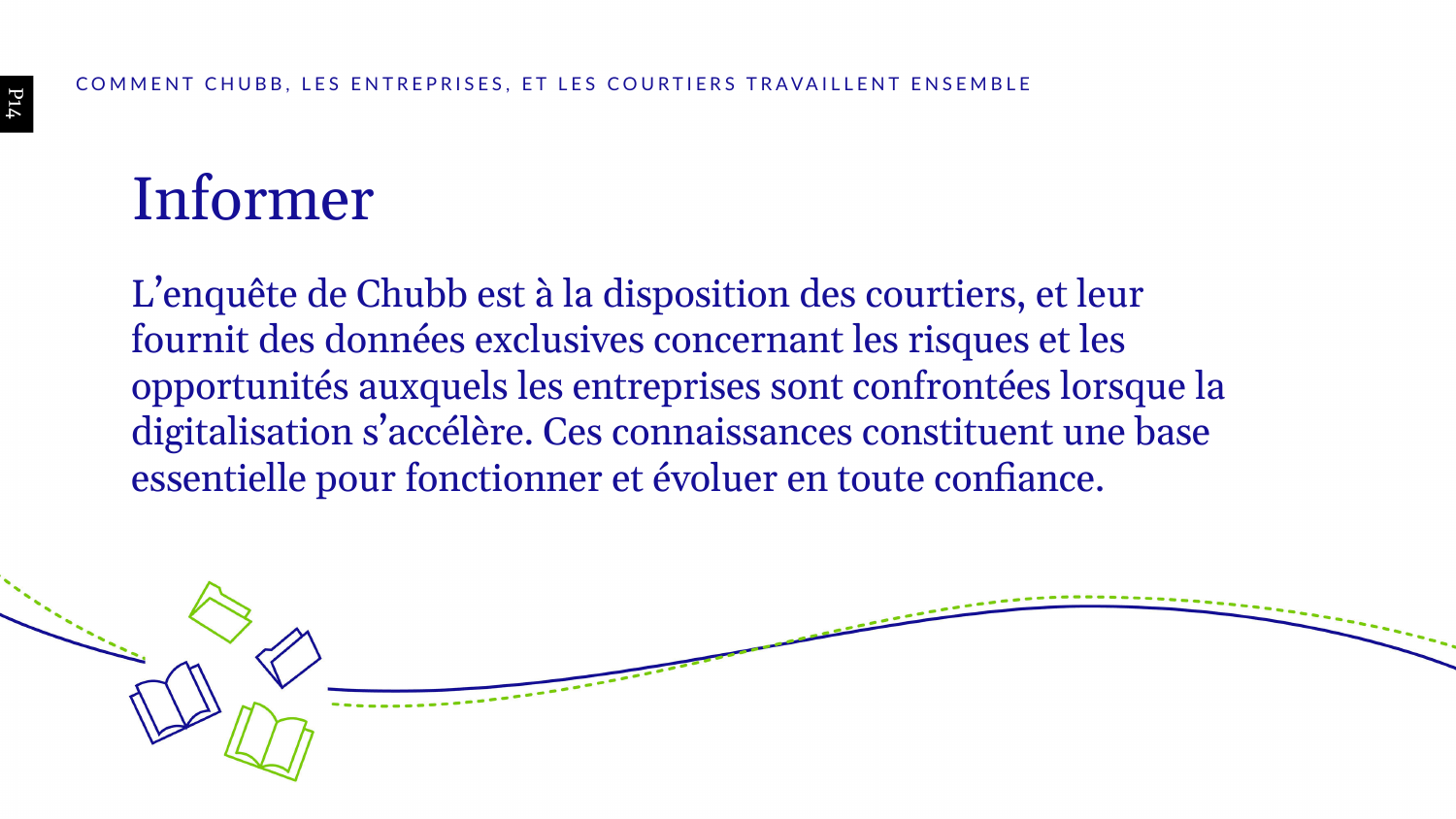

COMMENT CHUBB, LES ENTREPRISES, ET LES COURTIERS TRAVAILLENT ENSEMBLE
P14
Informer
L’enquête de Chubb est à la disposition des courtiers, et leur fournit des données exclusives concernant les risques et les opportunités auxquels les entreprises sont confrontées lorsque la digitalisation s’accélère. Ces connaissances constituent une base essentielle pour fonctionner et évoluer en toute confiance.